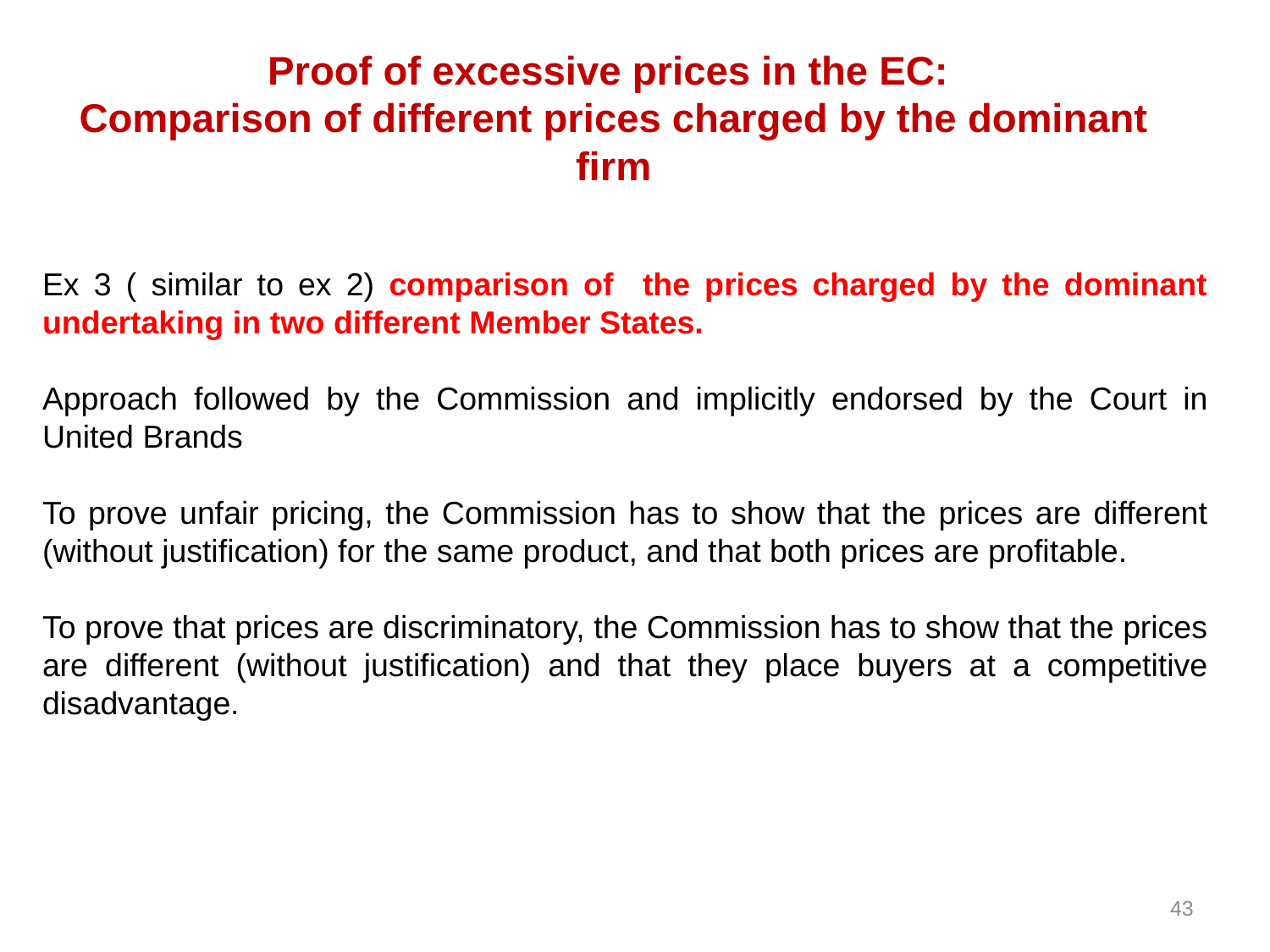

# Proof of excessive prices in the EC: Comparison of different prices charged by the dominant firm
Ex 3 ( similar to ex 2) comparison of  the prices charged by the dominant undertaking in two different Member States.

Approach followed by the Commission and implicitly endorsed by the Court in United Brands

To prove unfair pricing, the Commission has to show that the prices are different (without justification) for the same product, and that both prices are profitable.

To prove that prices are discriminatory, the Commission has to show that the prices are different (without justification) and that they place buyers at a competitive disadvantage.

43